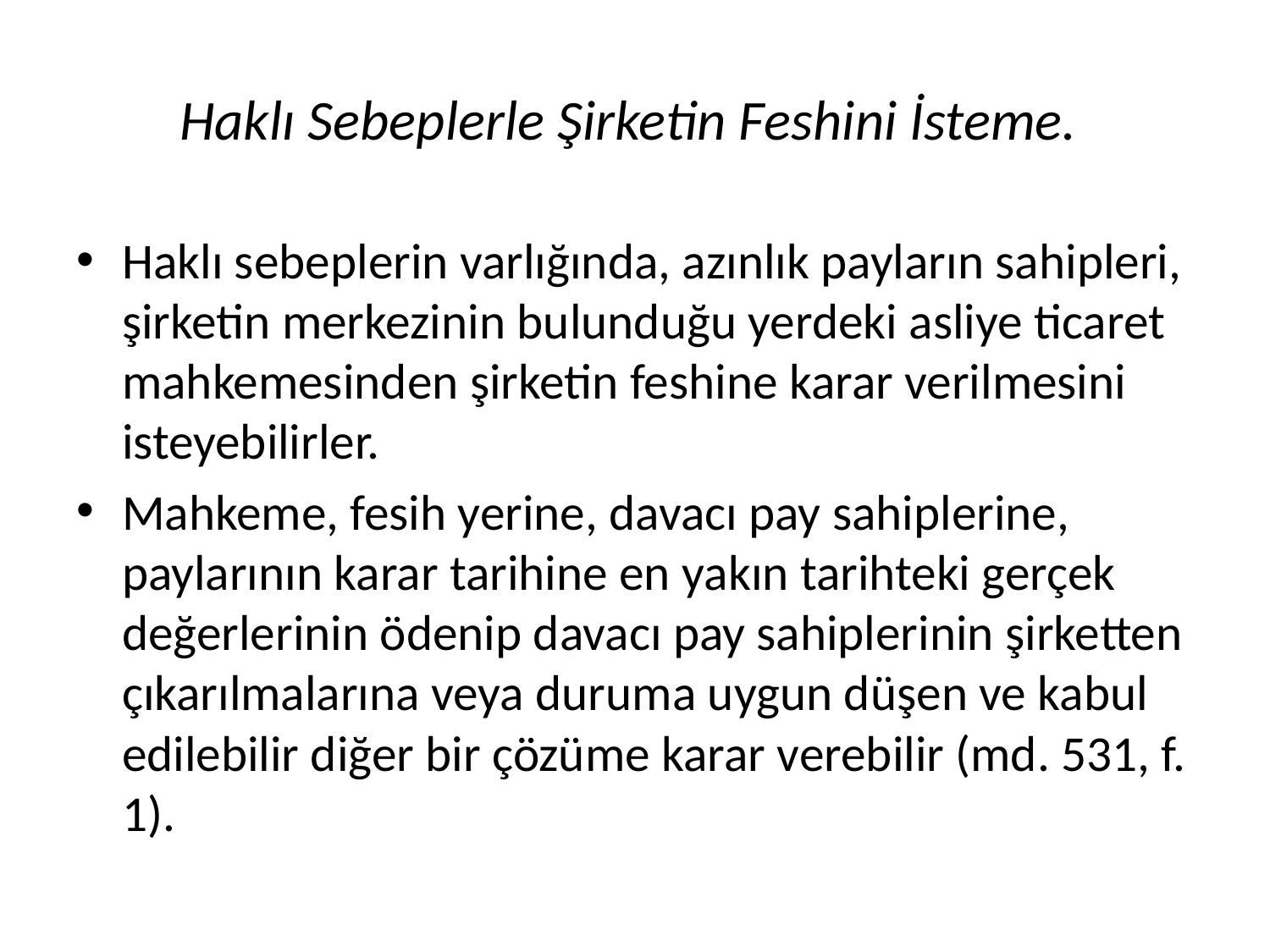

# Haklı Sebeplerle Şirketin Feshini İsteme.
Haklı sebeplerin varlığında, azınlık payların sahipleri, şirketin merkezinin bulunduğu yerdeki asliye ticaret mahkemesinden şirketin feshine karar verilmesini isteyebilirler.
Mahkeme, fesih yerine, davacı pay sahiplerine, paylarının karar tarihine en yakın tarihteki gerçek değerlerinin ödenip davacı pay sahiplerinin şirketten çıkarılmalarına veya duruma uygun düşen ve kabul edilebilir diğer bir çözüme karar verebilir (md. 531, f. 1).